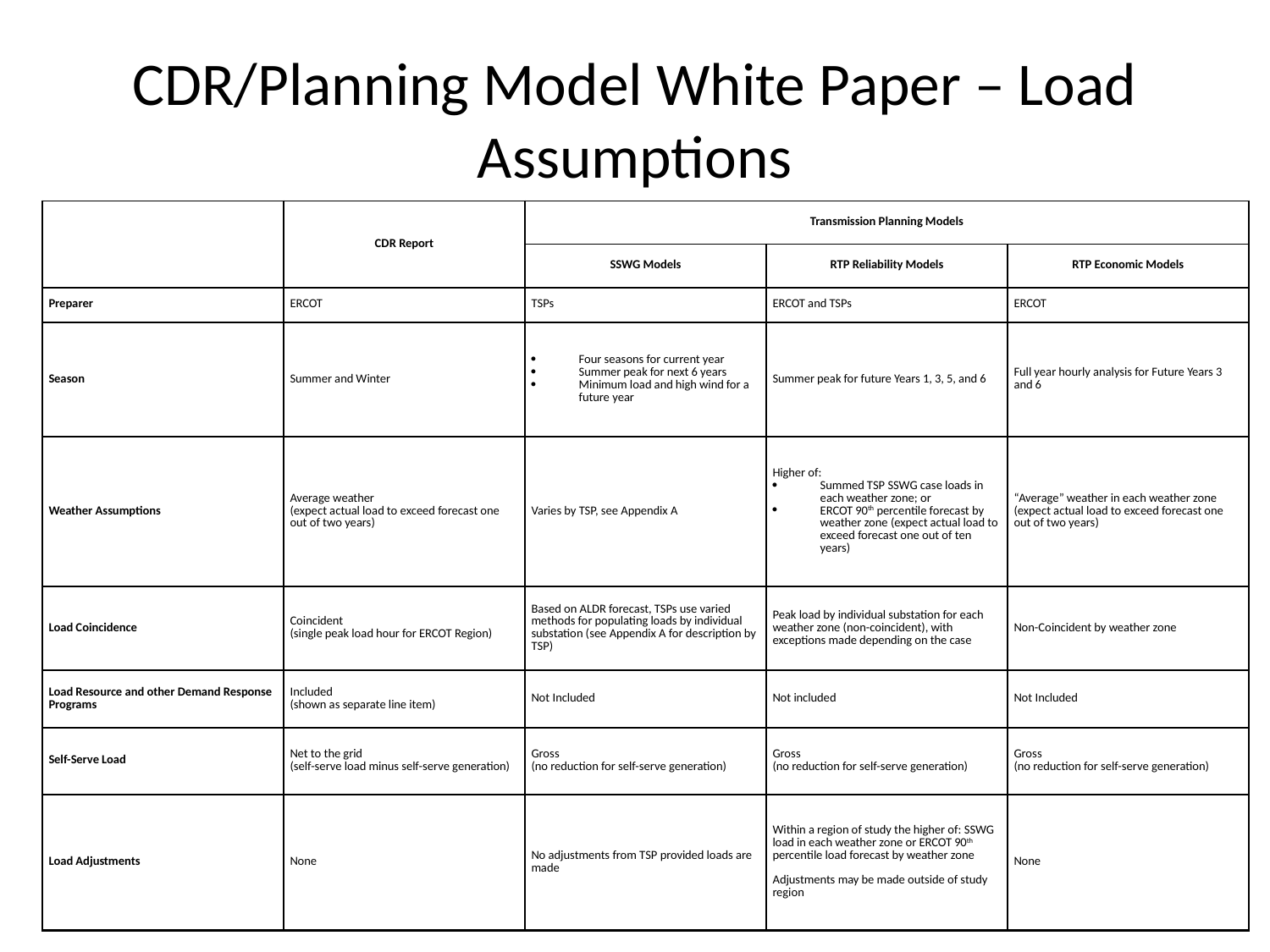

# CDR/Planning Model White Paper – Load Assumptions
|  | CDR Report | Transmission Planning Models |  |  |
| --- | --- | --- | --- | --- |
|  |  | SSWG Models | RTP Reliability Models | RTP Economic Models |
| Preparer | ERCOT | TSPs | ERCOT and TSPs | ERCOT |
| Season | Summer and Winter | Four seasons for current year Summer peak for next 6 years Minimum load and high wind for a future year | Summer peak for future Years 1, 3, 5, and 6 | Full year hourly analysis for Future Years 3 and 6 |
| Weather Assumptions | Average weather (expect actual load to exceed forecast one out of two years) | Varies by TSP, see Appendix A | Higher of: Summed TSP SSWG case loads in each weather zone; or ERCOT 90th percentile forecast by weather zone (expect actual load to exceed forecast one out of ten years) | “Average” weather in each weather zone (expect actual load to exceed forecast one out of two years) |
| Load Coincidence | Coincident (single peak load hour for ERCOT Region) | Based on ALDR forecast, TSPs use varied methods for populating loads by individual substation (see Appendix A for description by TSP) | Peak load by individual substation for each weather zone (non-coincident), with exceptions made depending on the case | Non-Coincident by weather zone |
| Load Resource and other Demand Response Programs | Included (shown as separate line item) | Not Included | Not included | Not Included |
| Self-Serve Load | Net to the grid (self-serve load minus self-serve generation) | Gross (no reduction for self-serve generation) | Gross (no reduction for self-serve generation) | Gross (no reduction for self-serve generation) |
| Load Adjustments | None | No adjustments from TSP provided loads are made | Within a region of study the higher of: SSWG load in each weather zone or ERCOT 90th percentile load forecast by weather zone   Adjustments may be made outside of study region | None |